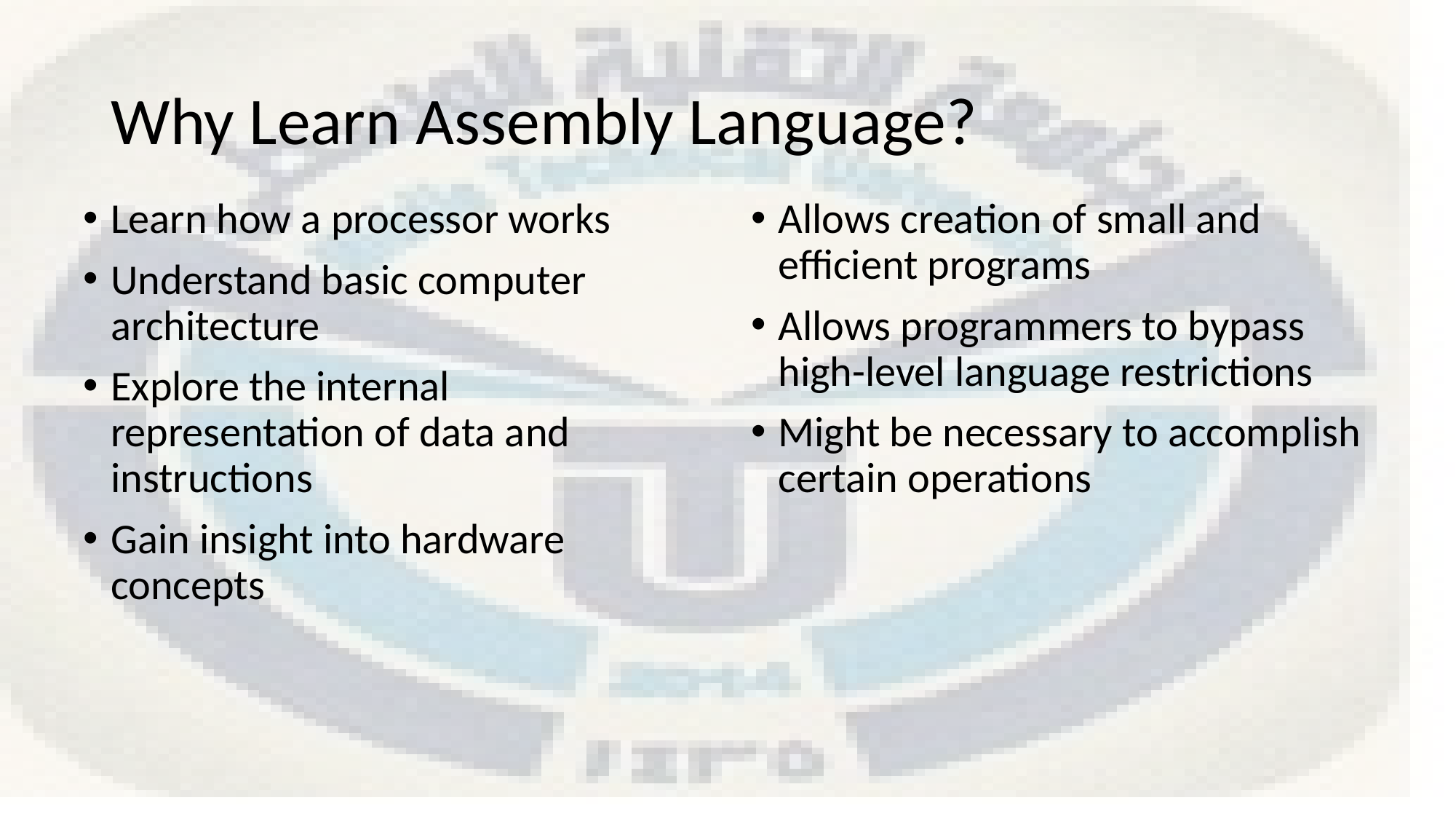

# Why Learn Assembly Language?
Learn how a processor works
Understand basic computer architecture
Explore the internal representation of data and instructions
Gain insight into hardware concepts
Allows creation of small and efficient programs
Allows programmers to bypass high-level language restrictions
Might be necessary to accomplish certain operations